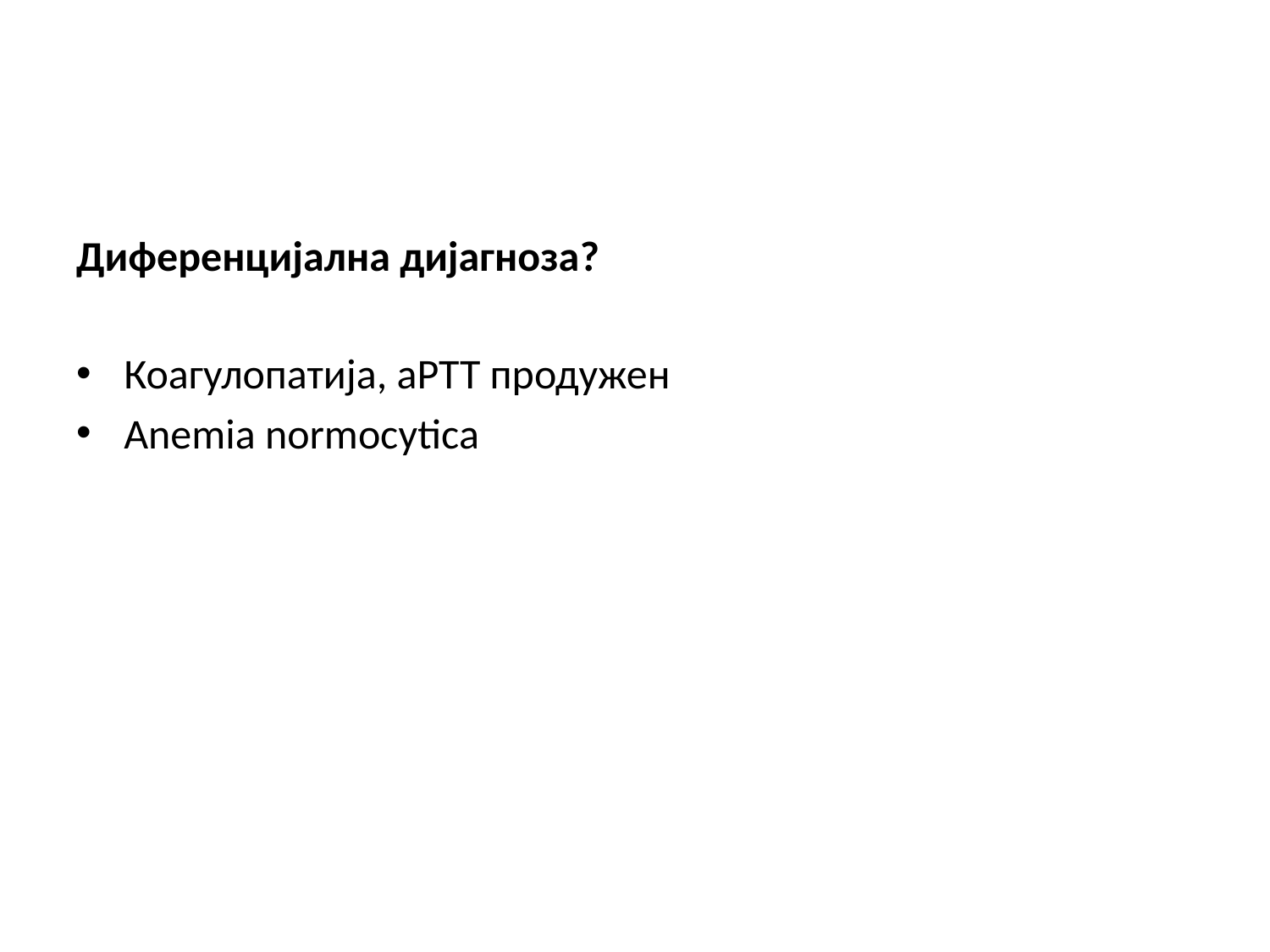

#
Диференцијална дијагноза?

Коагулопатија, аPTT продужен
Anemia normocytica